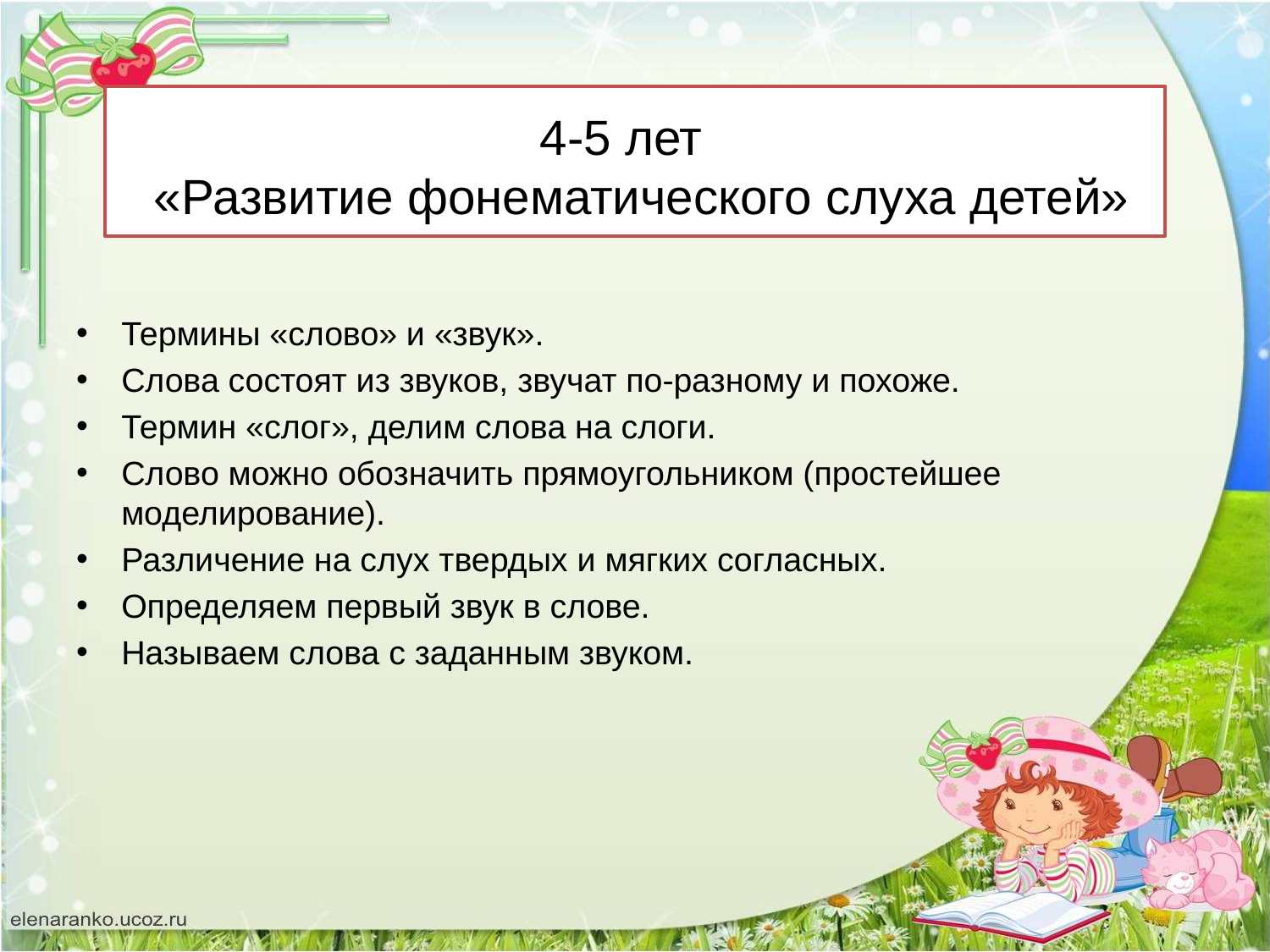

# 4-5 лет «Развитие фонематического слуха детей»

Термины «слово» и «звук».
Слова состоят из звуков, звучат по-разному и похоже.
Термин «слог», делим слова на слоги.
Слово можно обозначить прямоугольником (простейшее моделирование).
Различение на слух твердых и мягких согласных.
Определяем первый звук в слове.
Называем слова с заданным звуком.